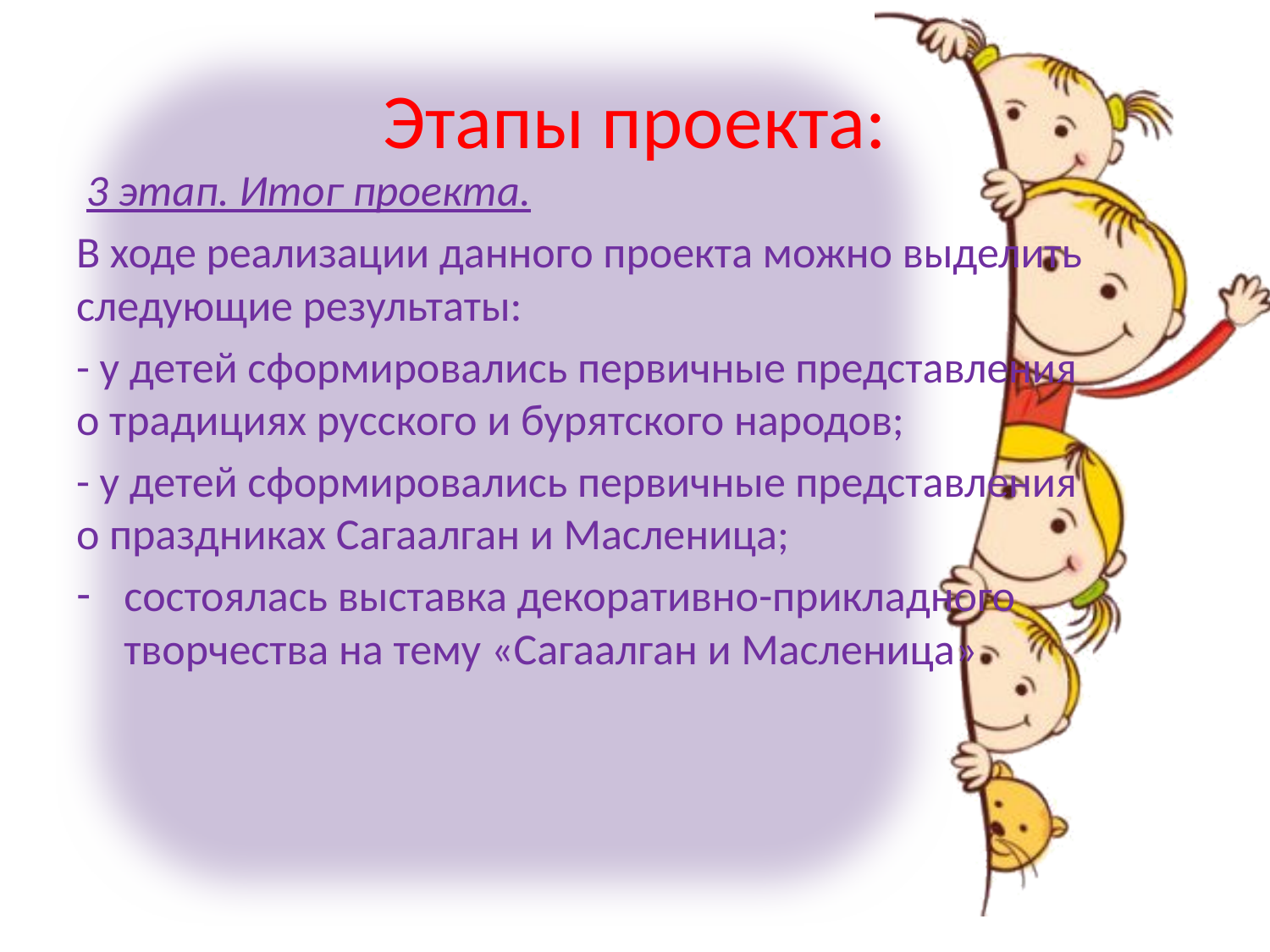

# Этапы проекта:
 3 этап. Итог проекта.
В ходе реализации данного проекта можно выделить следующие результаты:
- у детей сформировались первичные представления о традициях русского и бурятского народов;
- у детей сформировались первичные представления о праздниках Сагаалган и Масленица;
состоялась выставка декоративно-прикладного творчества на тему «Сагаалган и Масленица»